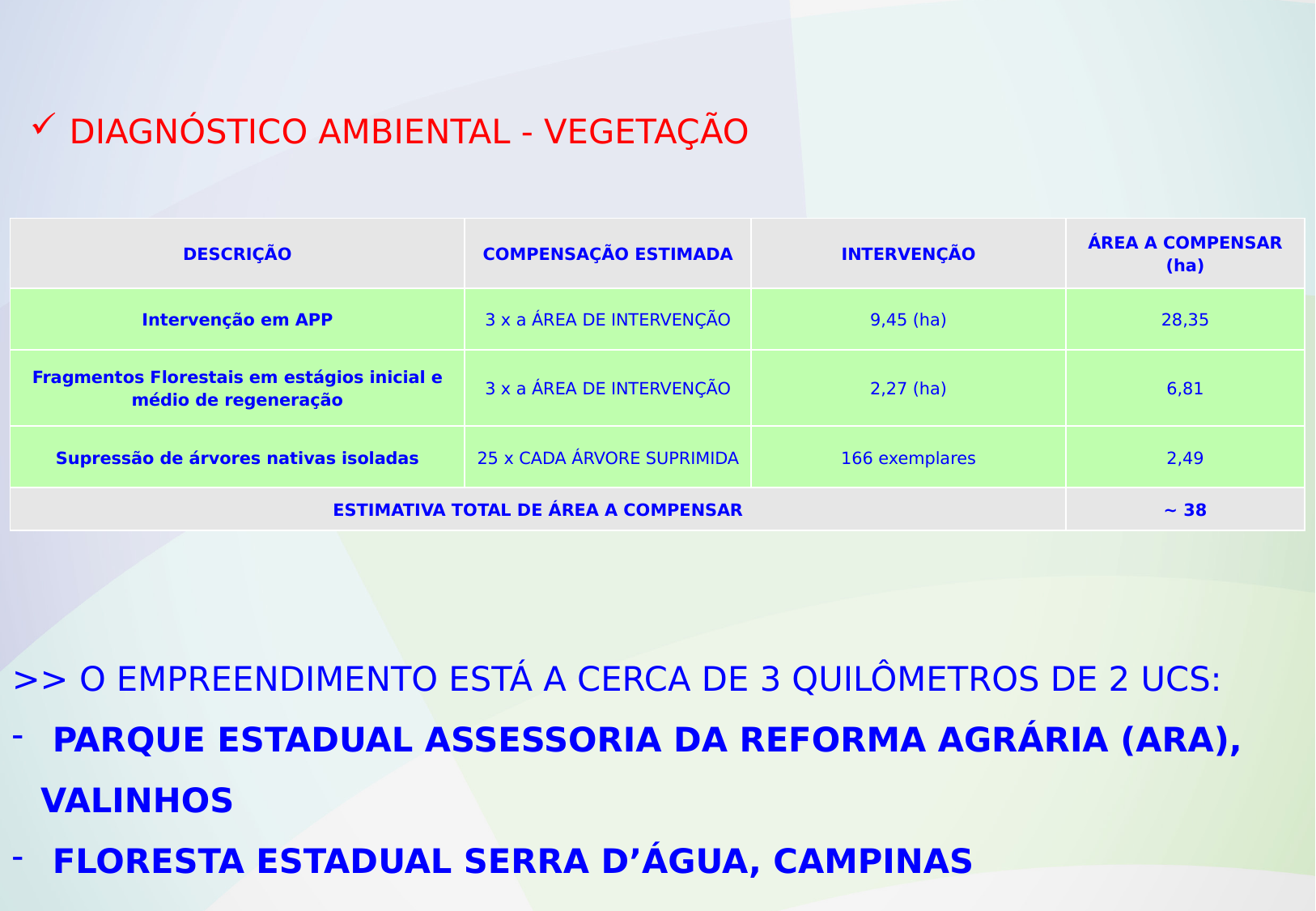

Diagnóstico Ambiental - vegetação
| DESCRIÇÃO | COMPENSAÇÃO ESTIMADA | INTERVENÇÃO | ÁREA A COMPENSAR (ha) |
| --- | --- | --- | --- |
| Intervenção em APP | 3 x a ÁREA DE INTERVENÇÃO | 9,45 (ha) | 28,35 |
| Fragmentos Florestais em estágios inicial e médio de regeneração | 3 x a ÁREA DE INTERVENÇÃO | 2,27 (ha) | 6,81 |
| Supressão de árvores nativas isoladas | 25 x CADA ÁRVORE SUPRIMIDA | 166 exemplares | 2,49 |
| ESTIMATIVA TOTAL DE ÁREA A COMPENSAR |  |  | ~ 38 |
>> o Empreendimento está a cerca de 3 quilômetros de 2 UCs:
 Parque Estadual Assessoria da Reforma Agrária (ARA), Valinhos
 Floresta Estadual Serra D’água, Campinas